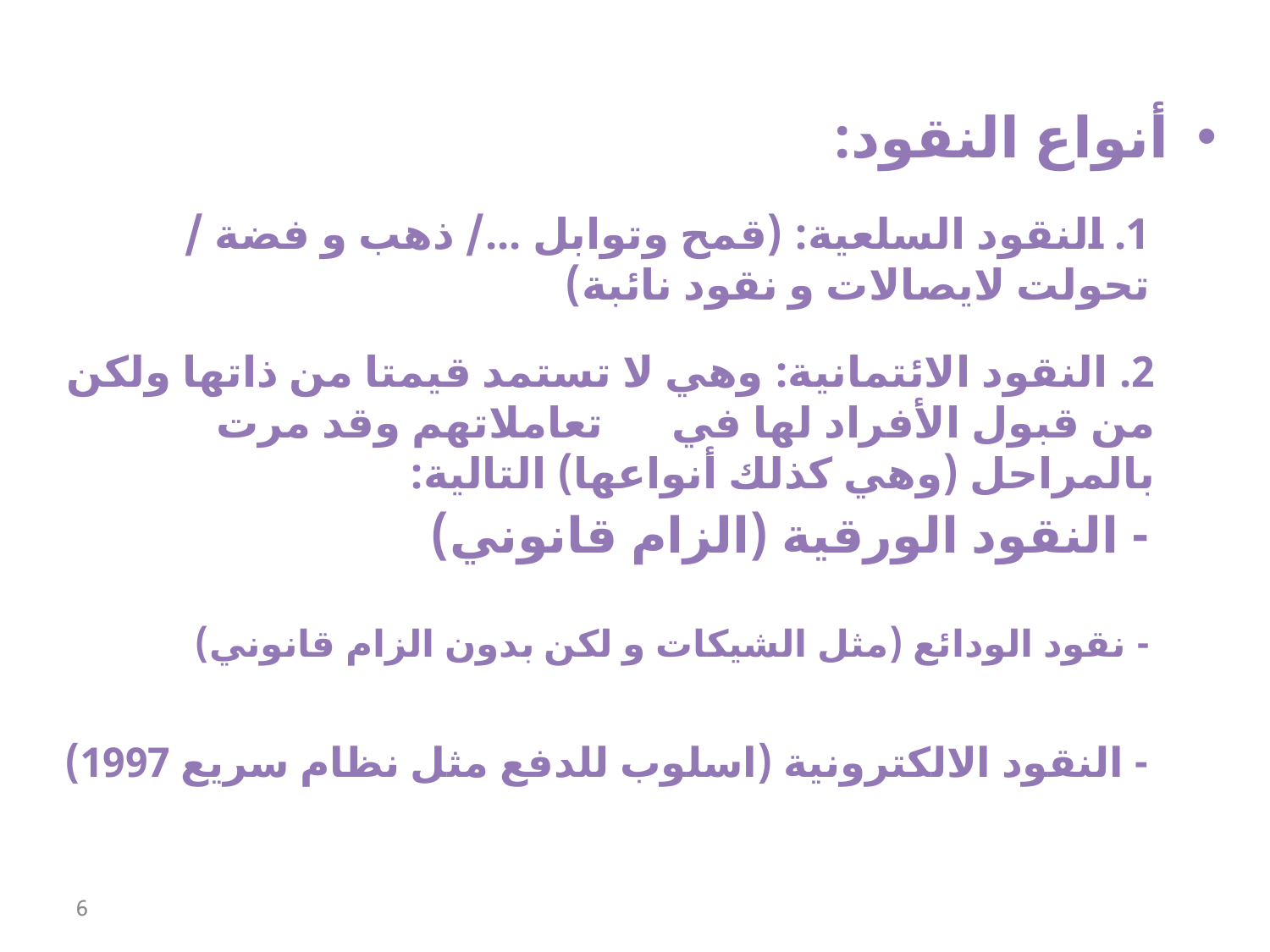

أنواع النقود:
1. النقود السلعية: (قمح وتوابل .../ ذهب و فضة / تحولت لايصالات و نقود نائبة)
2. النقود الائتمانية: وهي لا تستمد قيمتا من ذاتها ولكن من قبول الأفراد لها في 		    تعاملاتهم وقد مرت بالمراحل (وهي كذلك أنواعها) التالية:

	- النقود الورقية (الزام قانوني)
	- نقود الودائع (مثل الشيكات و لكن بدون الزام قانوني)
	- النقود الالكترونية (اسلوب للدفع مثل نظام سريع 1997)
6